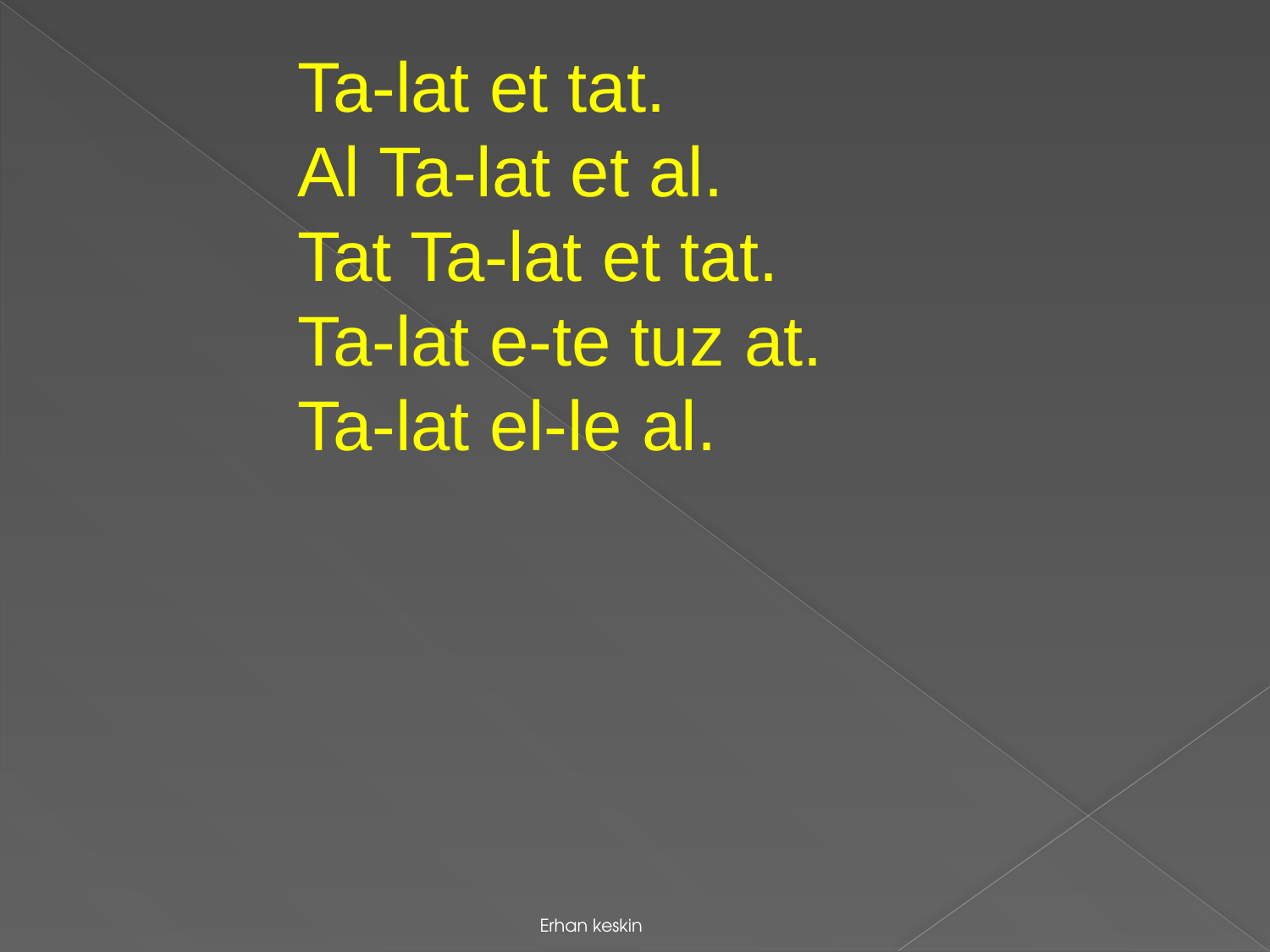

Ta-lat et tat.
Al Ta-lat et al.
Tat Ta-lat et tat.
Ta-lat e-te tuz at.
Ta-lat el-le al.
Erhan keskin